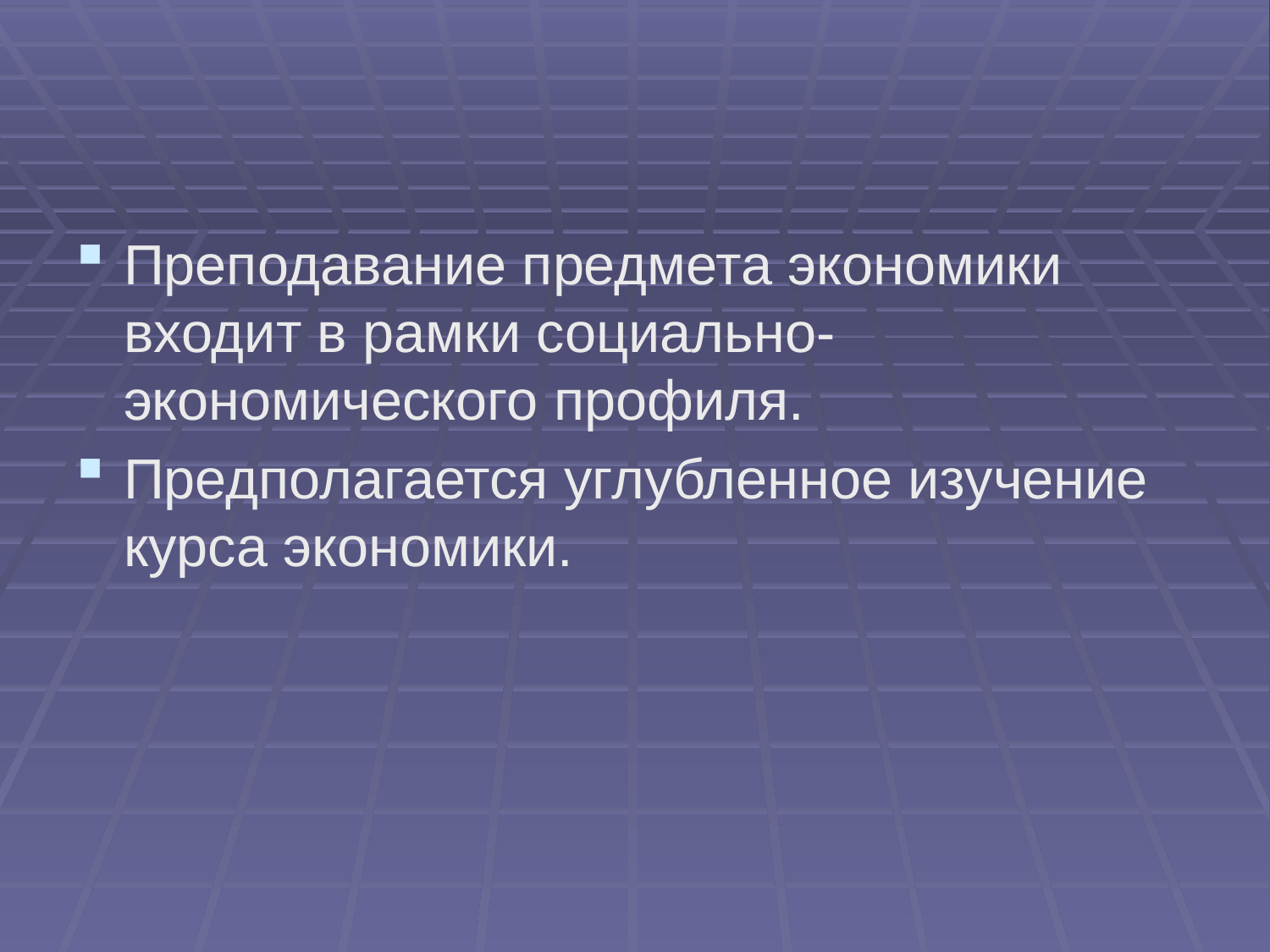

#
Преподавание предмета экономики входит в рамки социально-экономического профиля.
Предполагается углубленное изучение курса экономики.